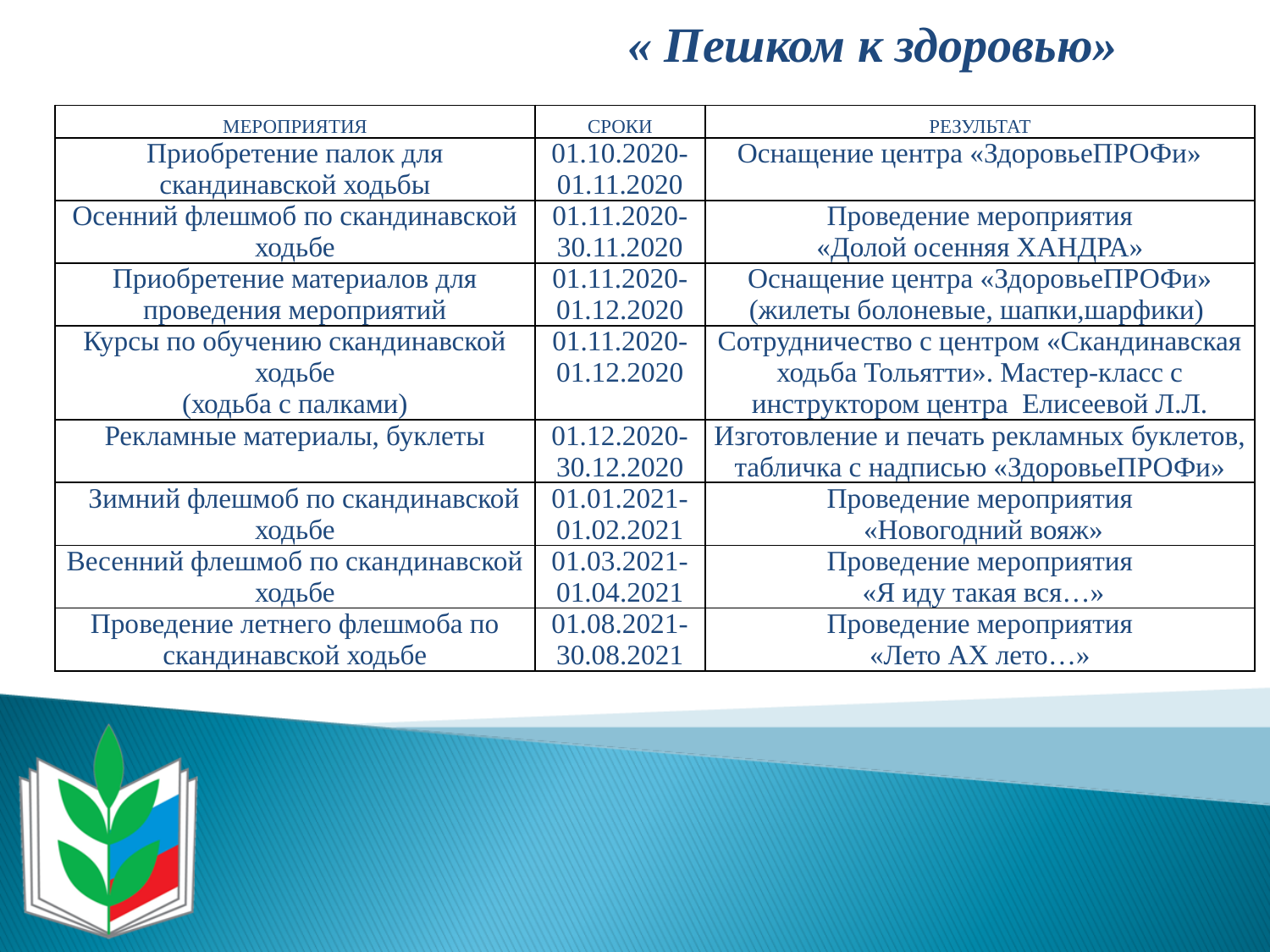

« Пешком к здоровью»
| МЕРОПРИЯТИЯ | СРОКИ | РЕЗУЛЬТАТ |
| --- | --- | --- |
| Приобретение палок для скандинавской ходьбы | 01.10.2020-01.11.2020 | Оснащение центра «ЗдоровьеПРОФи» |
| Осенний флешмоб по скандинавской ходьбе | 01.11.2020-30.11.2020 | Проведение мероприятия «Долой осенняя ХАНДРА» |
| Приобретение материалов для проведения мероприятий | 01.11.2020-01.12.2020 | Оснащение центра «ЗдоровьеПРОФи» (жилеты болоневые﻿, шапки,шарфики) |
| Курсы по обучению скандинавской ходьбе (ходьба с палками) | 01.11.2020-01.12.2020 | Сотрудничество с центром «Скандинавская ходьба Тольятти». Мастер-класс с инструктором центра Елисеевой Л.Л. |
| Рекламные материалы, буклеты | 01.12.2020-30.12.2020 | Изготовление и печать рекламных буклетов, табличка с надписью «ЗдоровьеПРОФи» |
| Зимний флешмоб по скандинавской ходьбе | 01.01.2021-01.02.2021 | Проведение мероприятия «Новогодний вояж» |
| Весенний флешмоб по скандинавской ходьбе | 01.03.2021-01.04.2021 | Проведение мероприятия «Я иду такая вся…» |
| Проведение летнего флешмоба по скандинавской ходьбе | 01.08.2021- 30.08.2021 | Проведение мероприятия «Лето АХ лето…» |
#